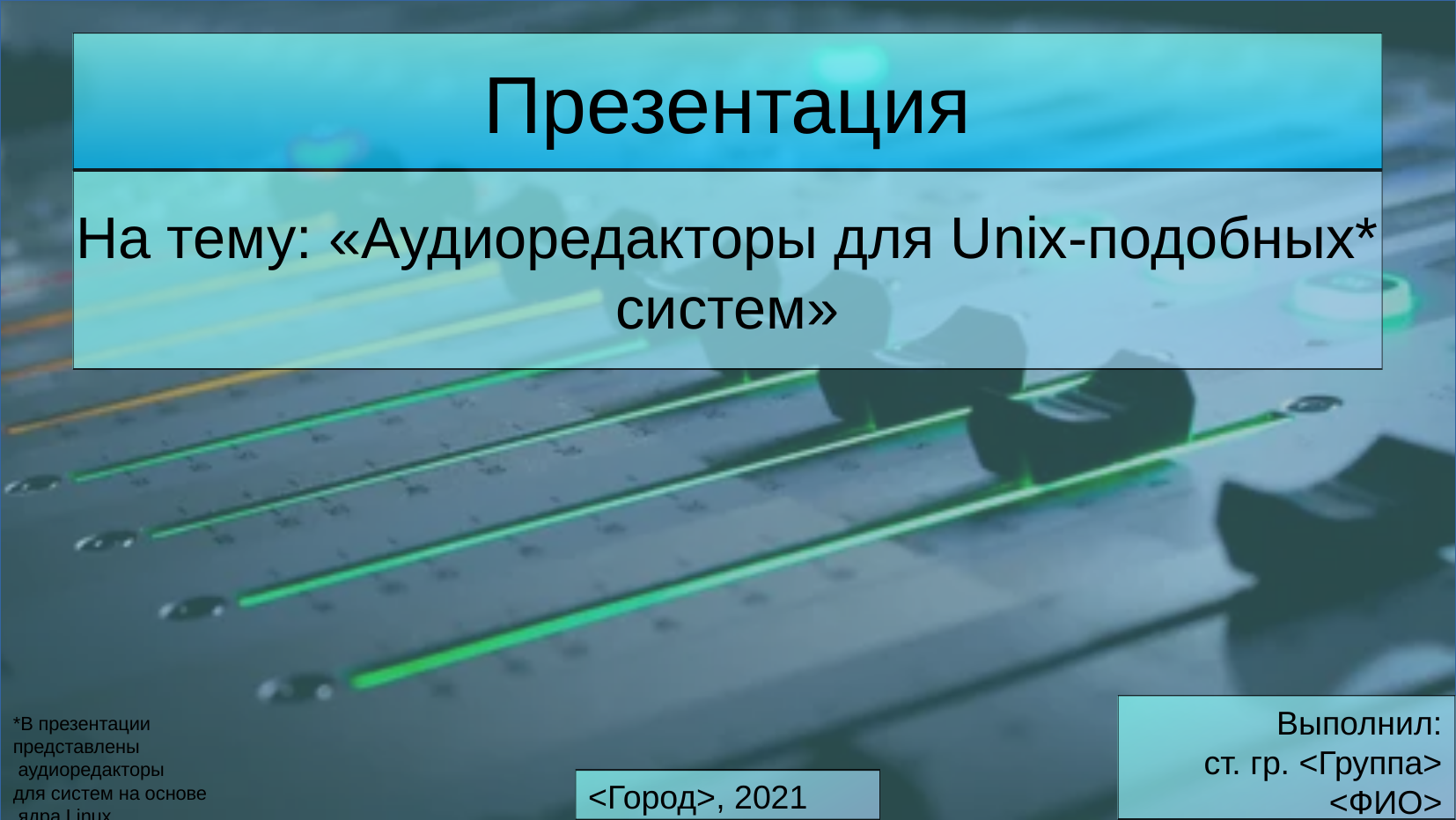

Презентация
На тему: «Аудиоредакторы для Unix-подобных* систем»
Выполнил:
ст. гр. <Группа>
<ФИО>
*В презентации
представлены
 аудиоредакторы
для систем на основе
 ядра Linux
<Город>, 2021